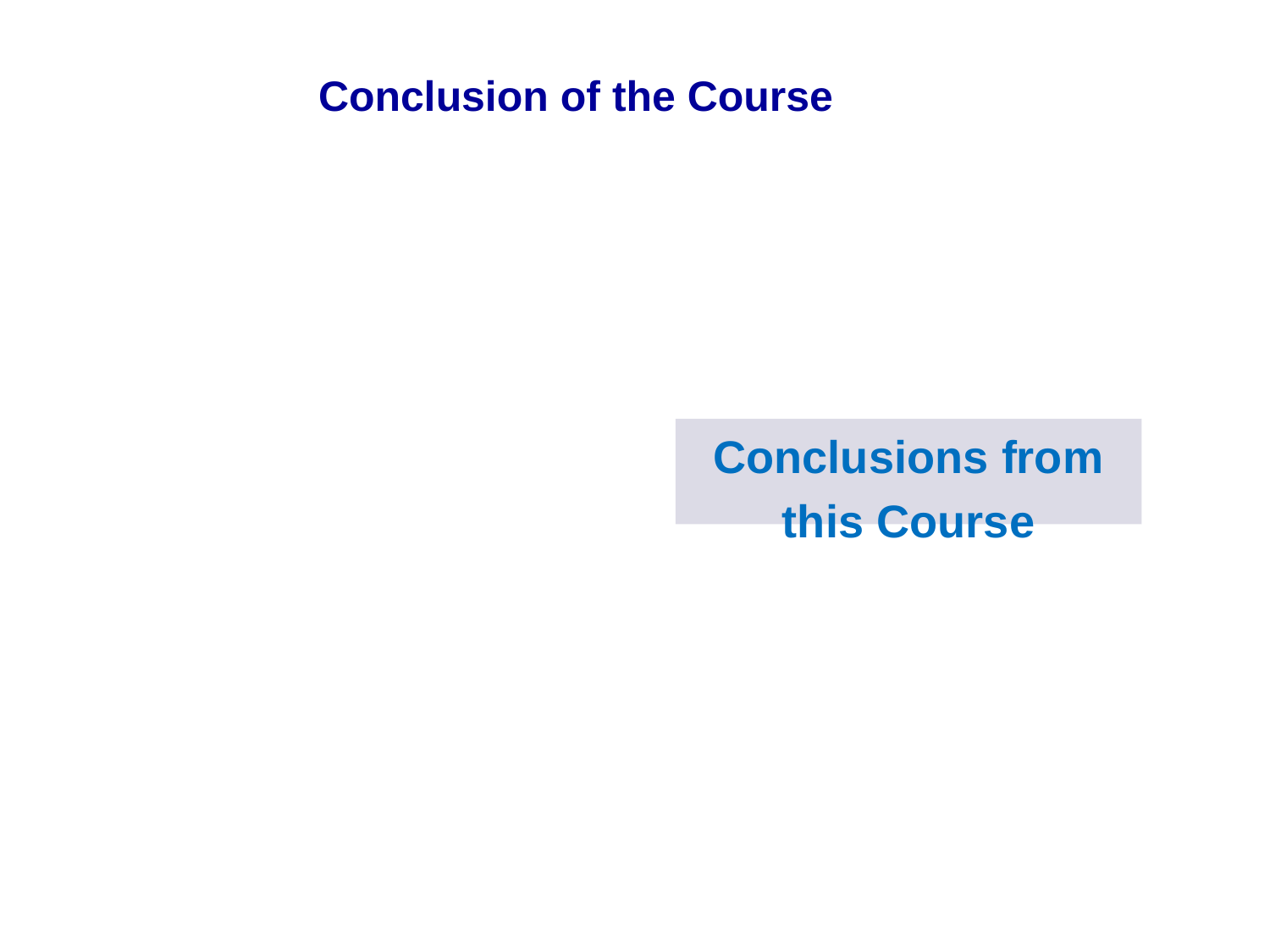

Conclusion of the Course
Conclusions from this Course